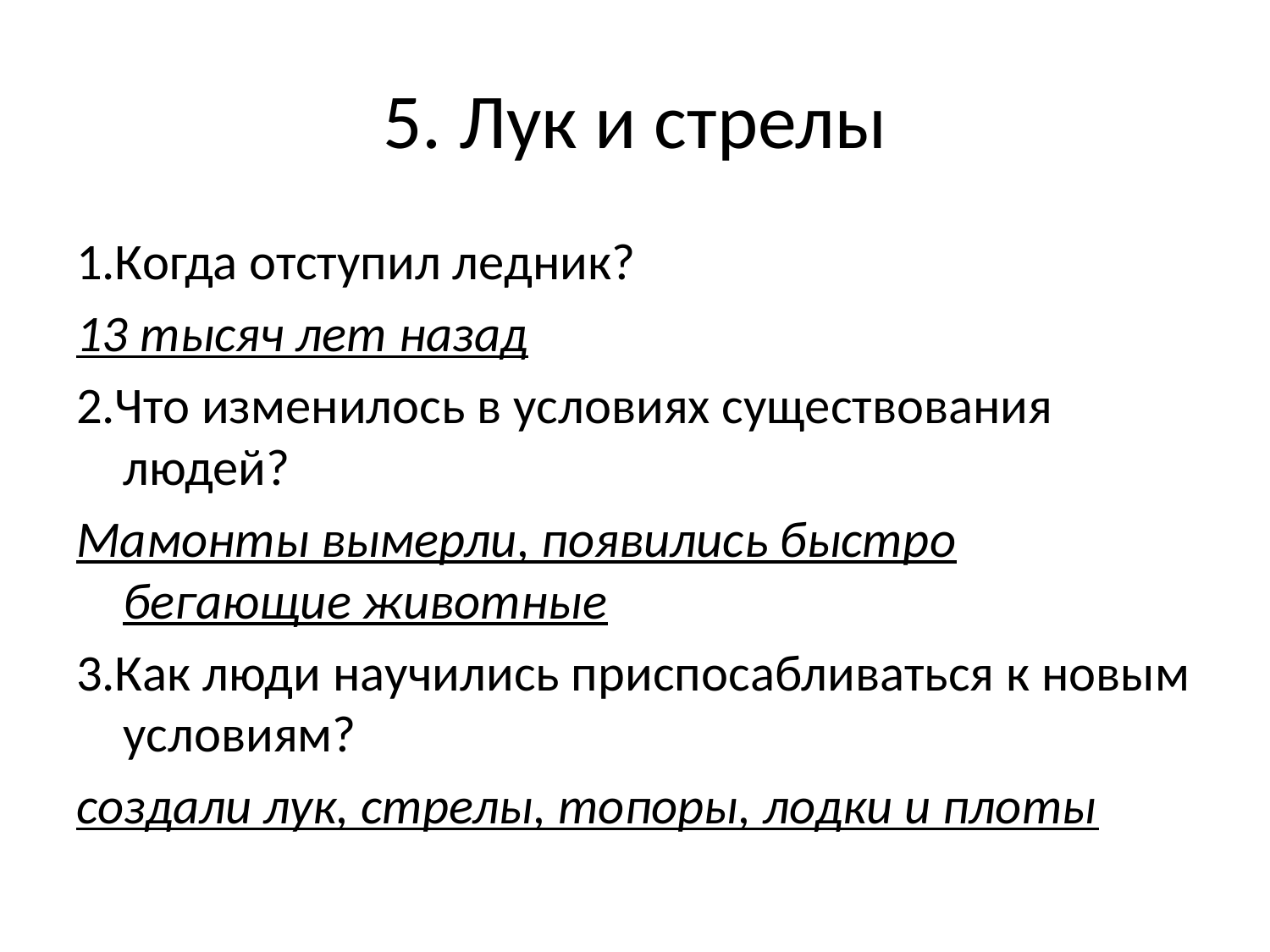

# 5. Лук и стрелы
1.Когда отступил ледник?
13 тысяч лет назад
2.Что изменилось в условиях существования людей?
Мамонты вымерли, появились быстро бегающие животные
3.Как люди научились приспосабливаться к новым условиям?
создали лук, стрелы, топоры, лодки и плоты